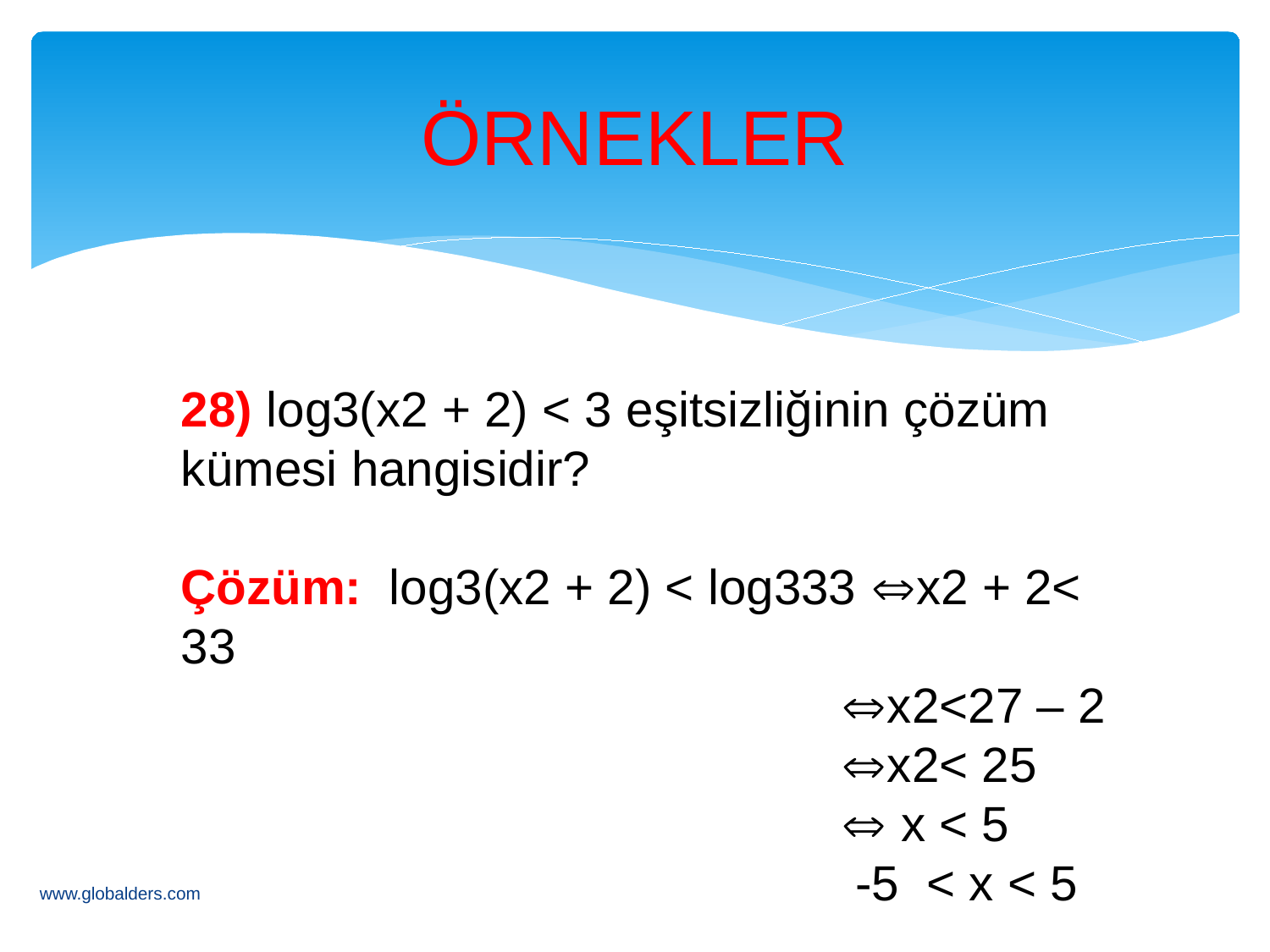

# ÖRNEKLER
28) log3(x2 + 2) < 3 eşitsizliğinin çözüm kümesi hangisidir?

Çözüm:  log3(x2 + 2) < log333 ⇔x2 + 2< 33
                                                ⇔x2<27 – 2
                                                ⇔x2< 25
                                                ⇔ x < 5
                                                 -5  < x < 5
www.globalders.com